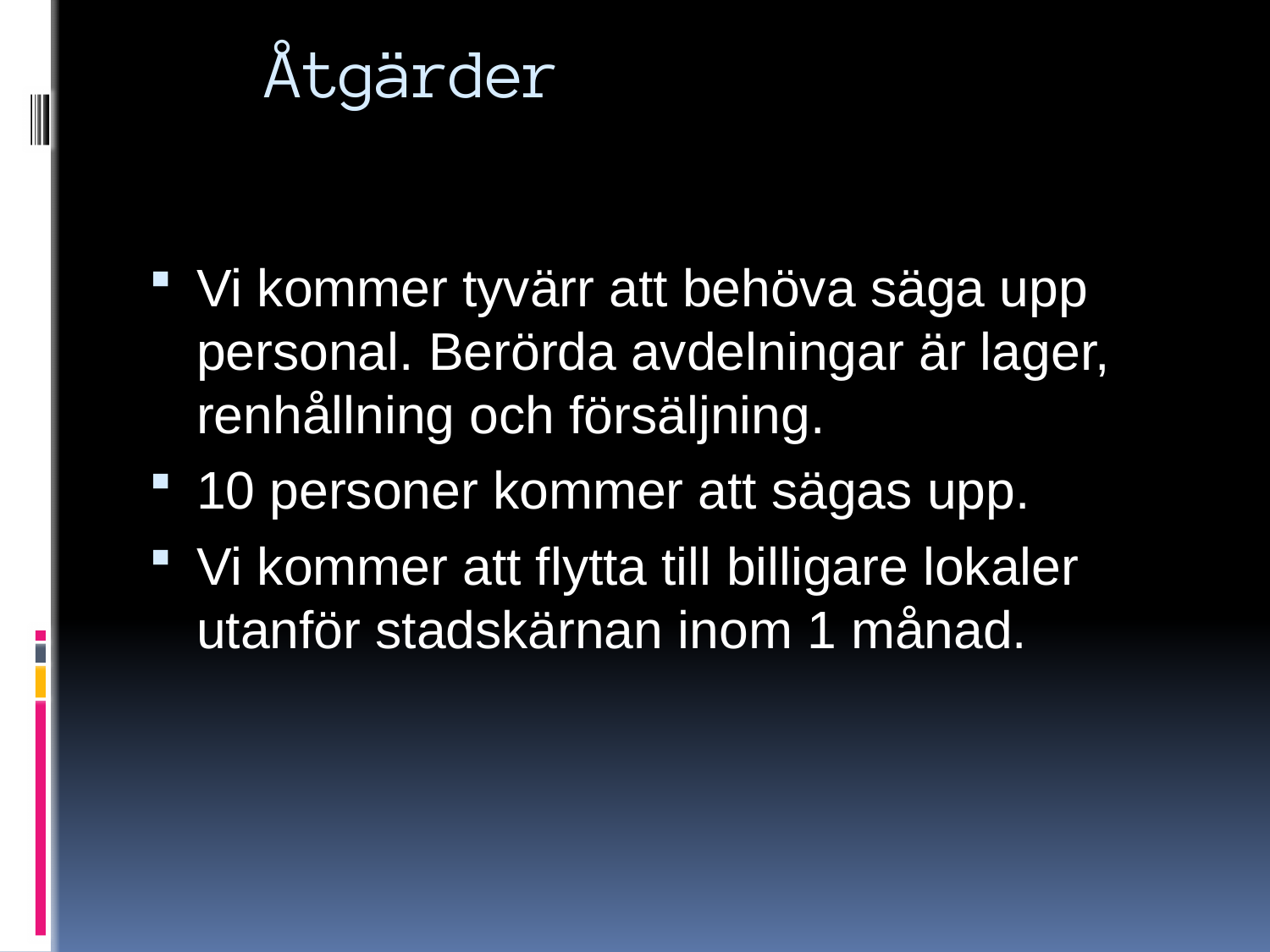

# Åtgärder
Vi kommer tyvärr att behöva säga upp personal. Berörda avdelningar är lager, renhållning och försäljning.
10 personer kommer att sägas upp.
Vi kommer att flytta till billigare lokaler utanför stadskärnan inom 1 månad.